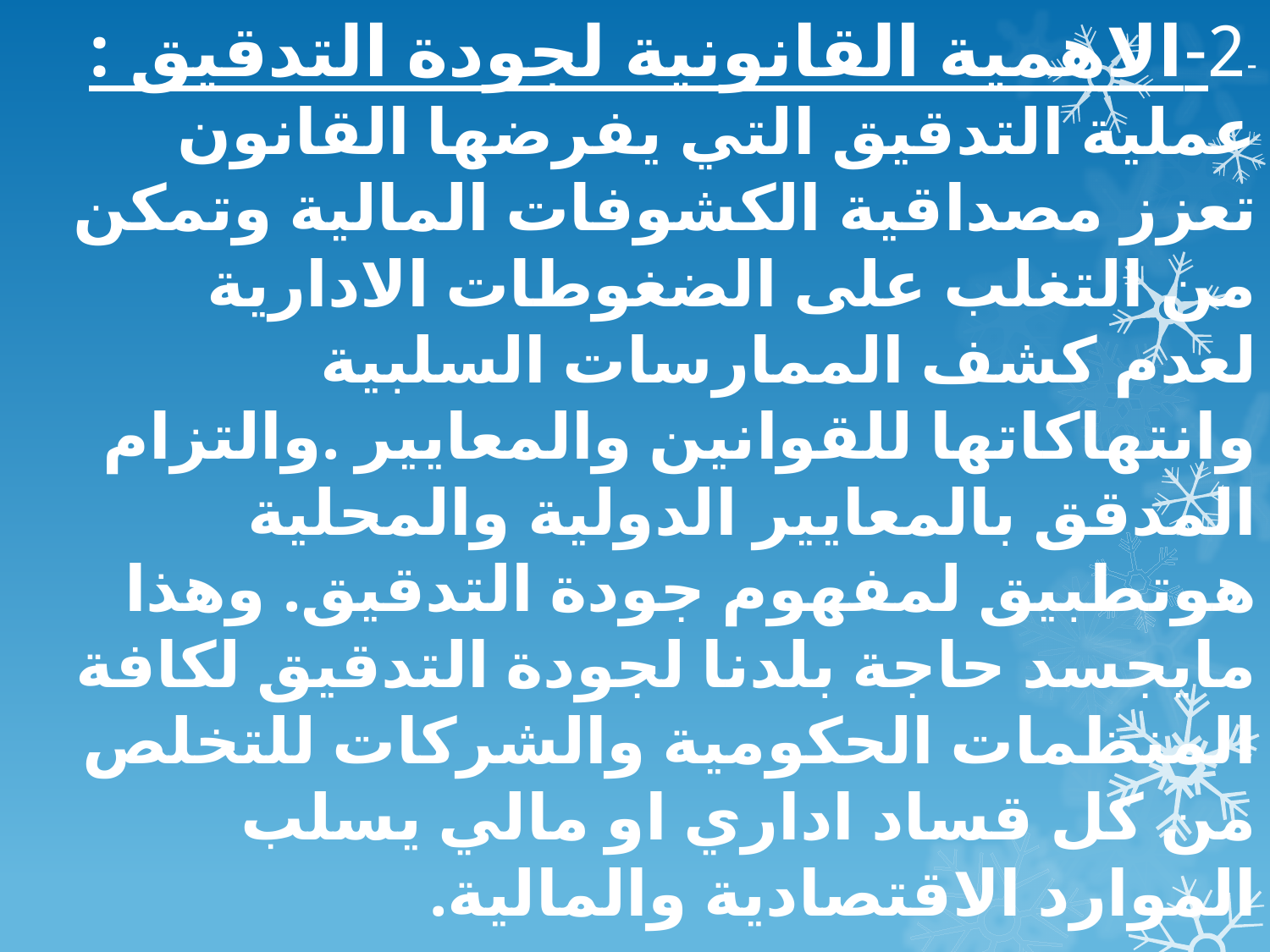

-2-الاهمية القانونية لجودة التدقيق :
عملية التدقيق التي يفرضها القانون تعزز مصداقية الكشوفات المالية وتمكن من التغلب على الضغوطات الادارية لعدم كشف الممارسات السلبية وانتهاكاتها للقوانين والمعايير .والتزام المدقق بالمعايير الدولية والمحلية هوتطبيق لمفهوم جودة التدقيق. وهذا مايجسد حاجة بلدنا لجودة التدقيق لكافة المنظمات الحكومية والشركات للتخلص من كل قساد اداري او مالي يسلب الموارد الاقتصادية والمالية.